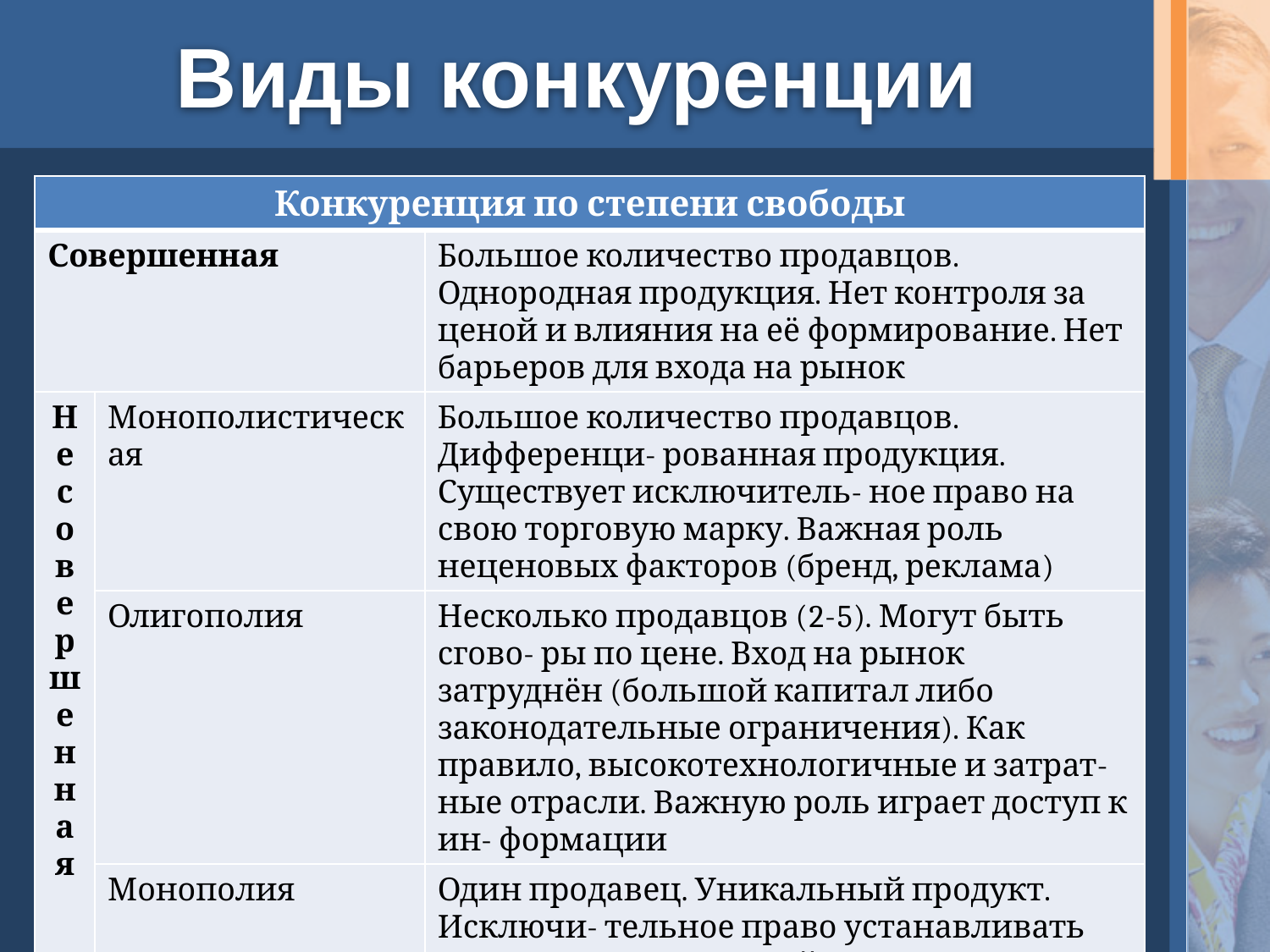

# Виды конкуренции
| Конкуренция по степени свободы |  |  |
| --- | --- | --- |
| Совершенная |  | Большое количество продавцов. Однородная продукция. Нет контроля за ценой и влияния на её формирование. Нет барьеров для входа на рынок |
| Несовершенная | Монополистическая | Большое количество продавцов. Дифференци- рованная продукция. Существует исключитель- ное право на свою торговую марку. Важная роль неценовых факторов (бренд, реклама) |
|  | Олигополия | Несколько продавцов (2-5). Могут быть сгово- ры по цене. Вход на рынок затруднён (большой капитал либо законодательные ограничения). Как правило, высокотехнологичные и затрат- ные отрасли. Важную роль играет доступ к ин- формации |
|  | Монополия | Один продавец. Уникальный продукт. Исключи- тельное право устанавливать цену. Невозмож- но войты на рынок |